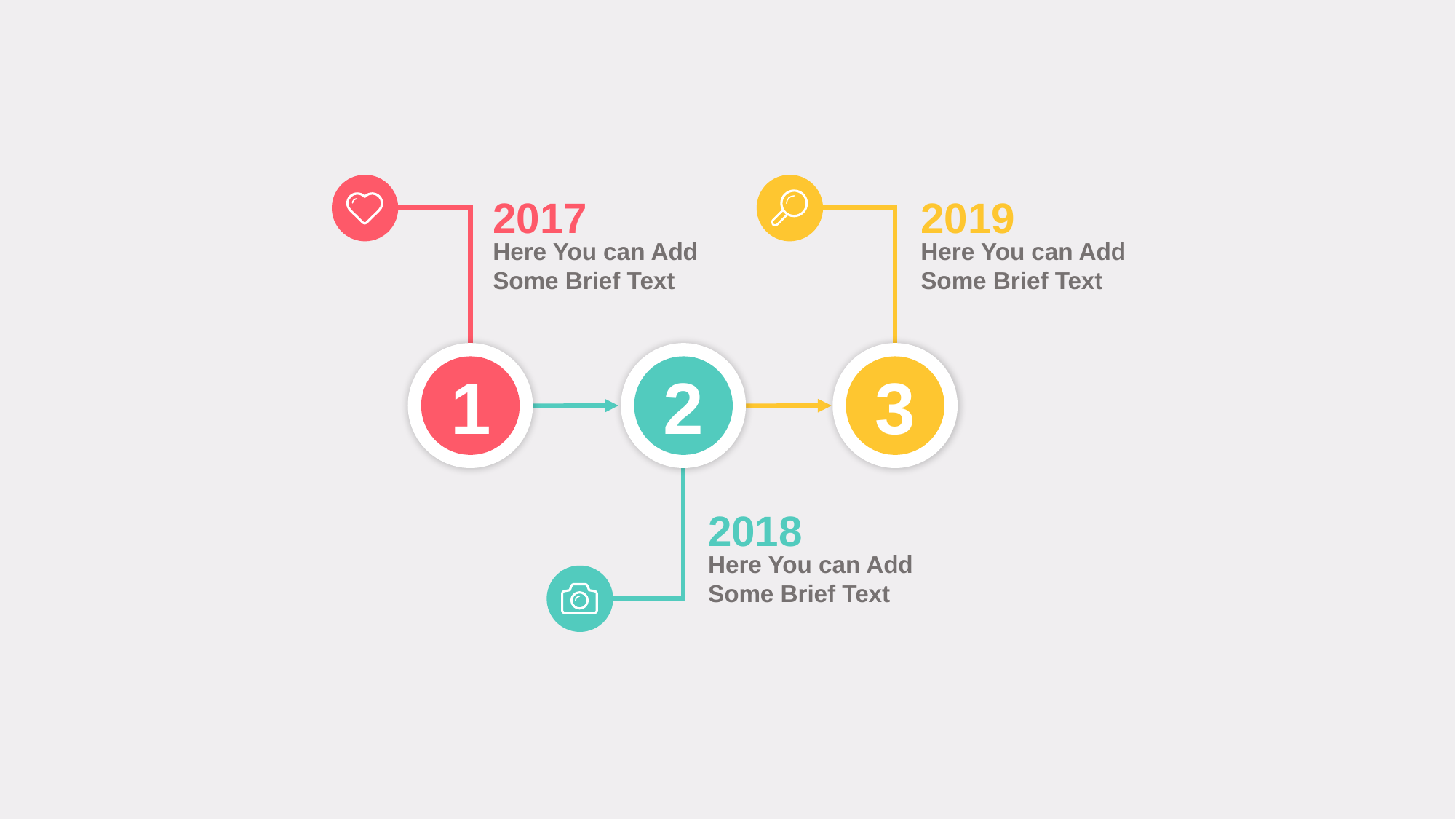

2017
Here You can Add Some Brief Text
2019
Here You can Add Some Brief Text

1

2

3
2018
Here You can Add Some Brief Text